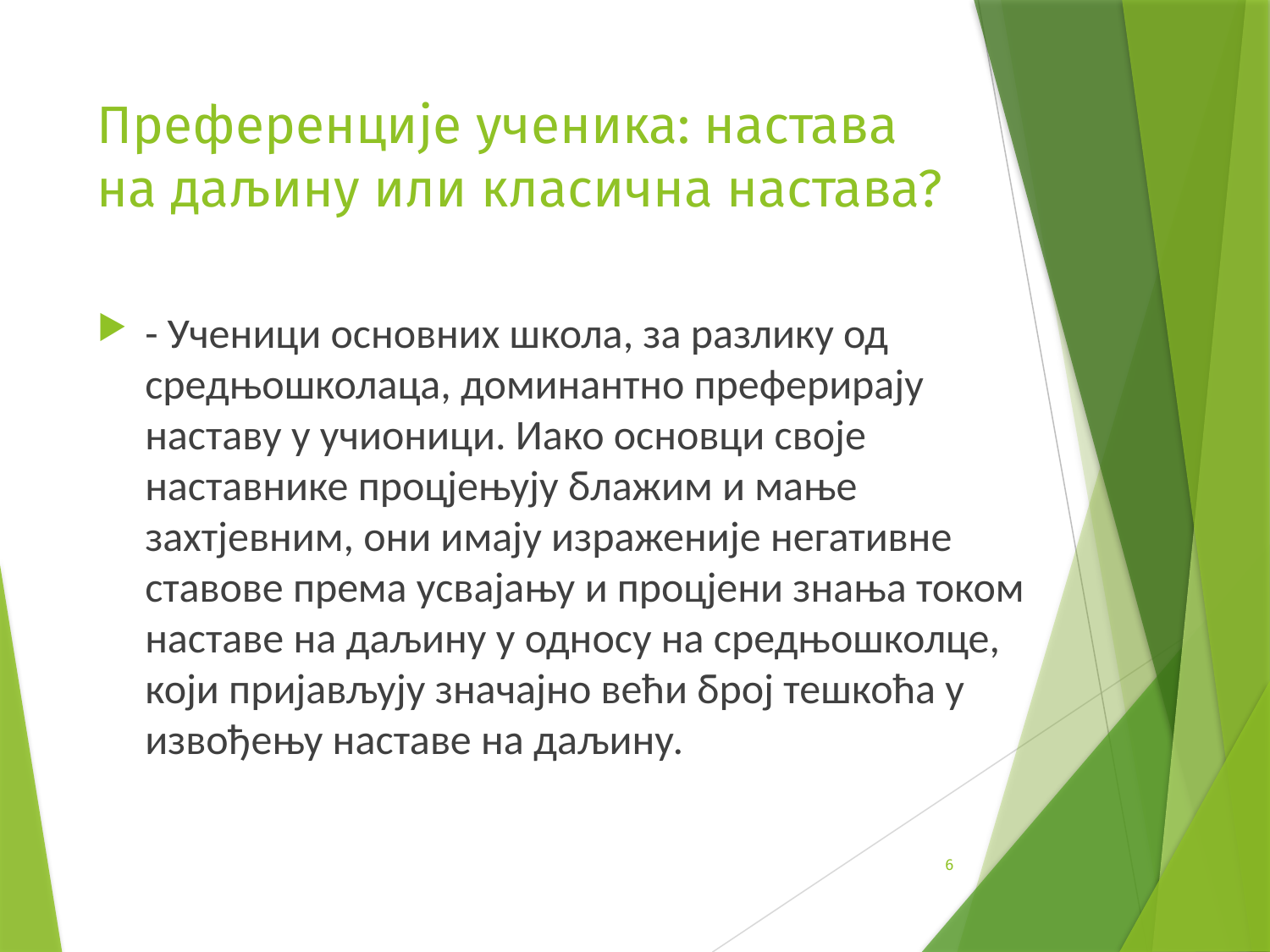

# Преференције ученика: настава на даљину или класична настава?
- Ученици основних школа, за разлику од средњошколаца, доминантно преферирају наставу у учионици. Иако основци своје наставнике процјењују блажим и мање захтјевним, они имају израженије негативне ставове према усвајању и процјени знања током наставе на даљину у односу на средњошколце, који пријављују значајно већи број тешкоћа у извођењу наставе на даљину.

6